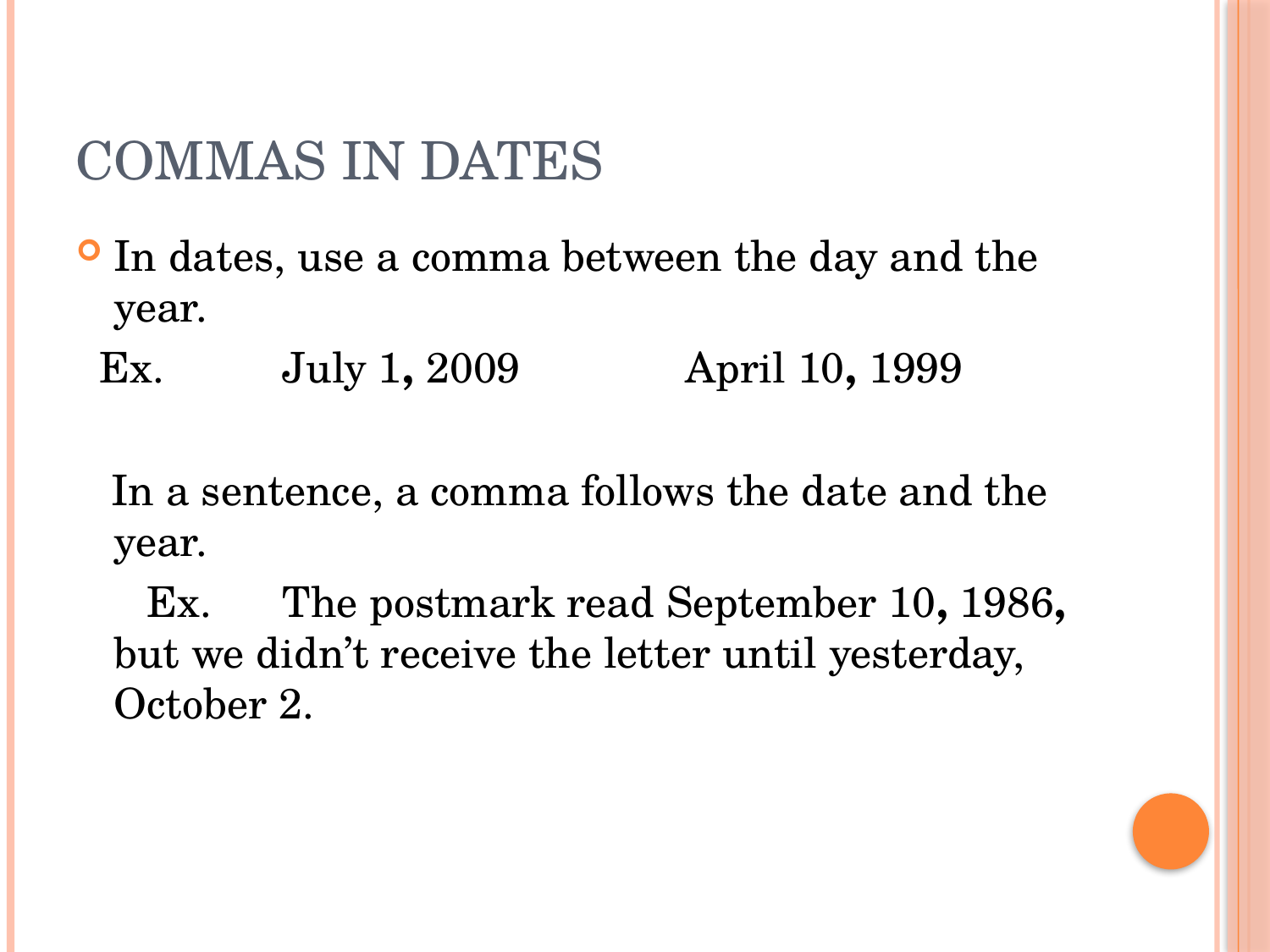

# Commas in Dates
In dates, use a comma between the day and the year.
  Ex.          July 1, 2009              April 10, 1999

   In a sentence, a comma follows the date and the year.
      Ex.      The postmark read September 10, 1986, but we didn’t receive the letter until yesterday, October 2.